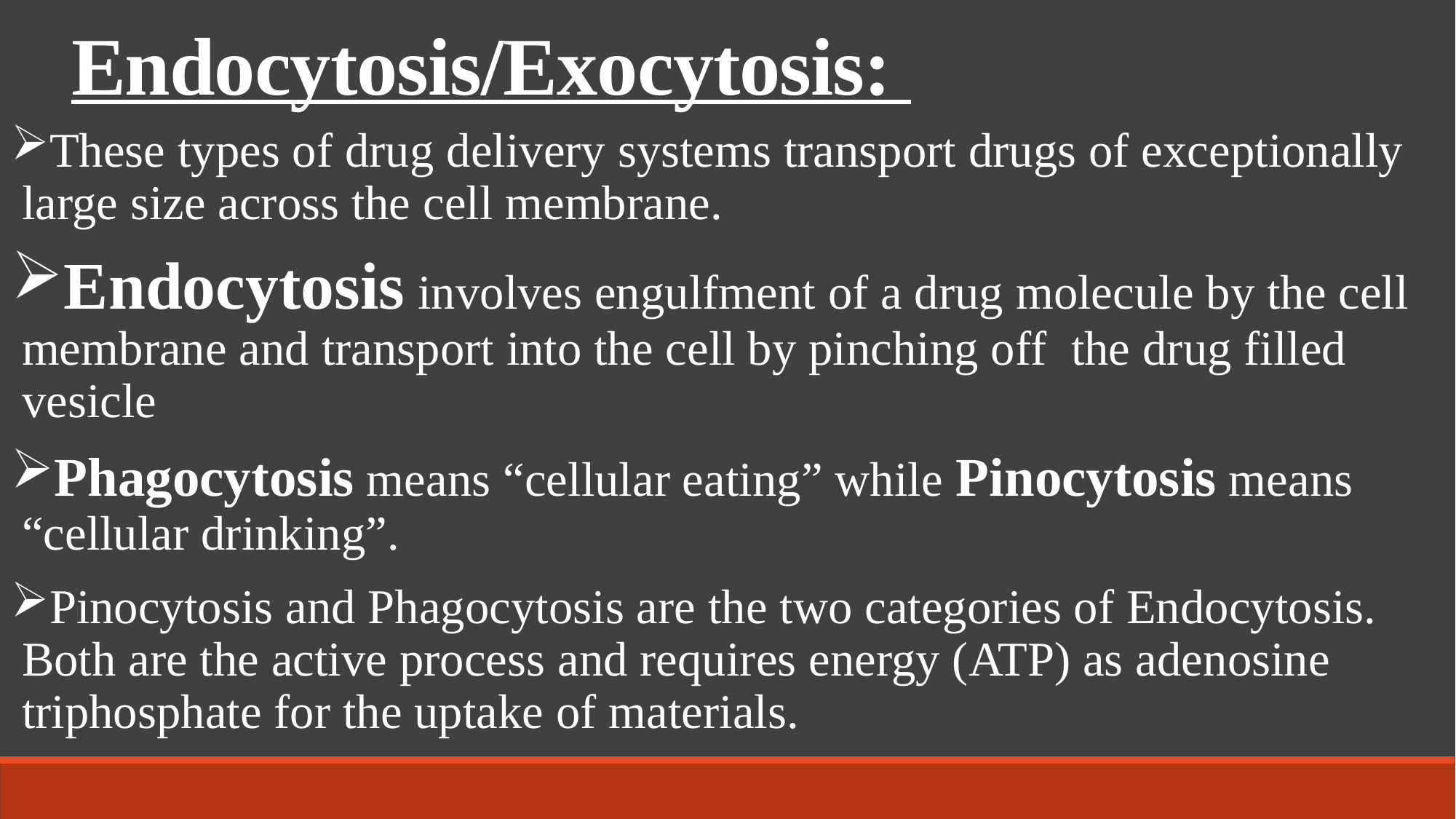

Endocytosis/Exocytosis:
These types of drug delivery systems transport drugs of exceptionally large size across the cell membrane.
Endocytosis involves engulfment of a drug molecule by the cell membrane and transport into the cell by pinching off  the drug filled vesicle
Phagocytosis means “cellular eating” while Pinocytosis means “cellular drinking”.
Pinocytosis and Phagocytosis are the two categories of Endocytosis. Both are the active process and requires energy (ATP) as adenosine triphosphate for the uptake of materials.